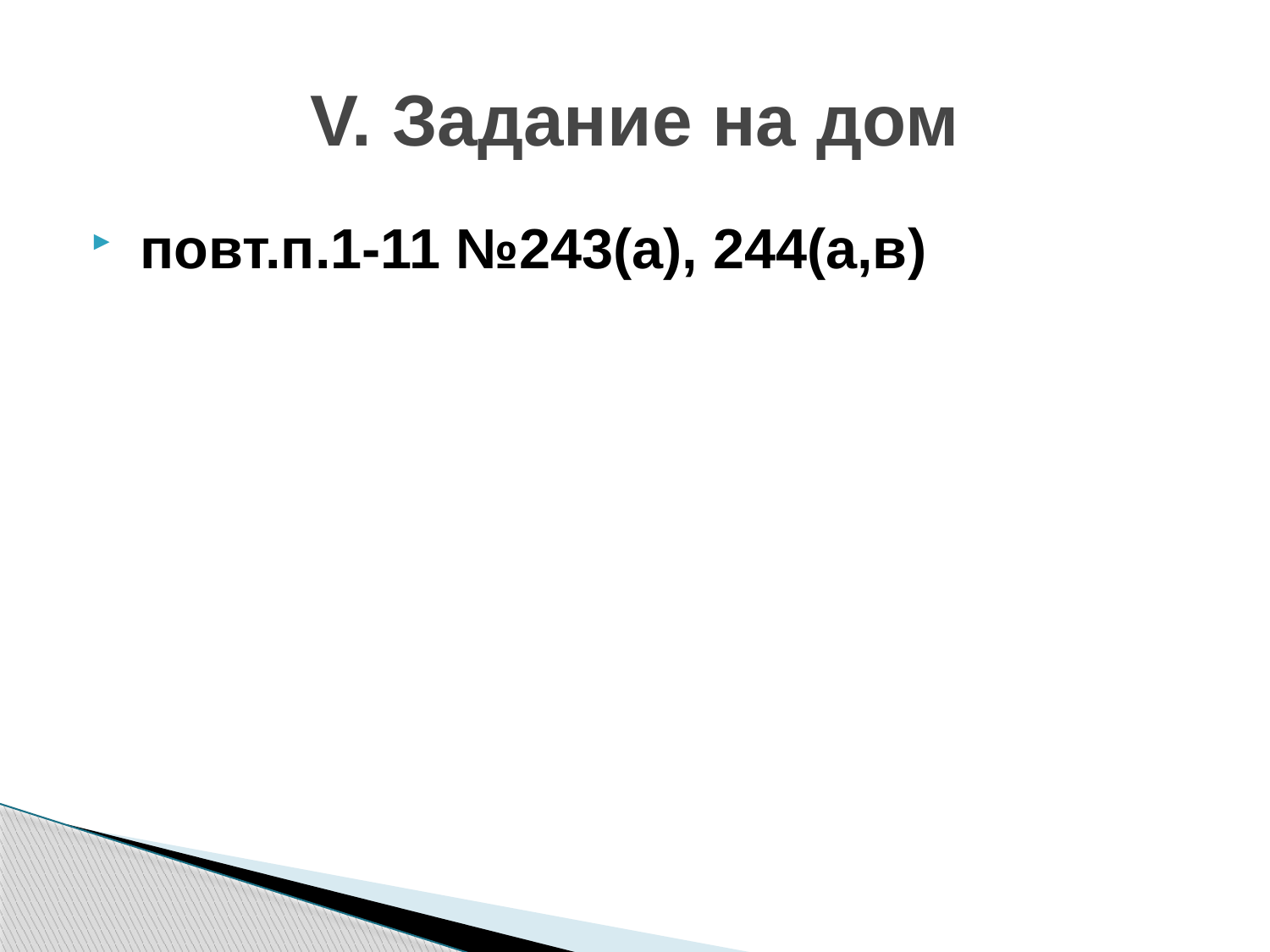

# V. Задание на дом
 повт.п.1-11 №243(а), 244(а,в)